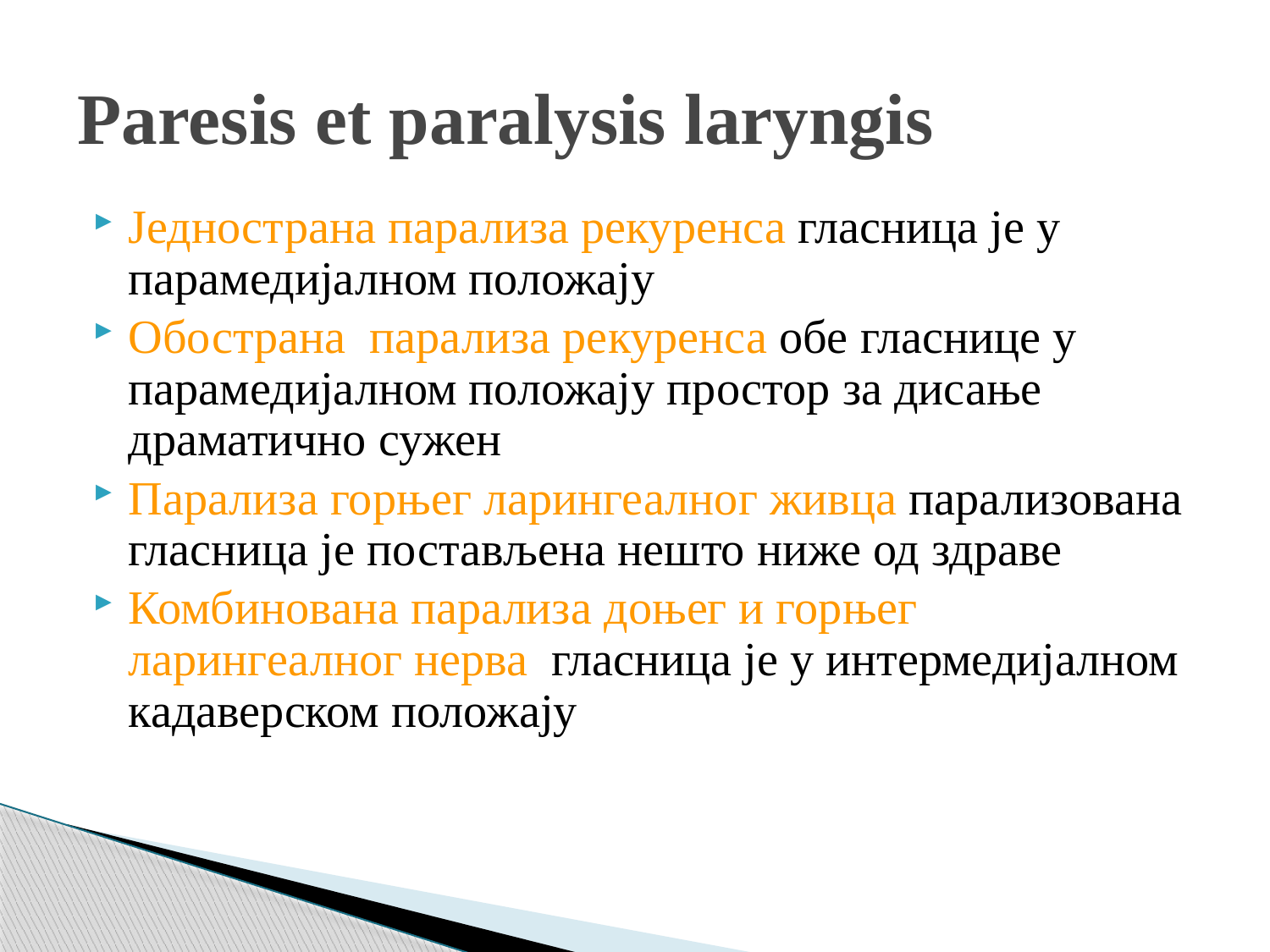

# Paresis et paralysis laryngis
Једнострана парализа рекуренса гласница је у парамедијалном положају
Обострана  парализа рекуренса обе гласнице у парамедијалном положају простор за дисање драматично сужен
Парализа горњег ларингеалног живца парализована гласница је постављена нешто ниже од здраве
Комбинована парализа доњег и горњег ларингеалног нерва  гласница је у интермедијалном кадаверском положају